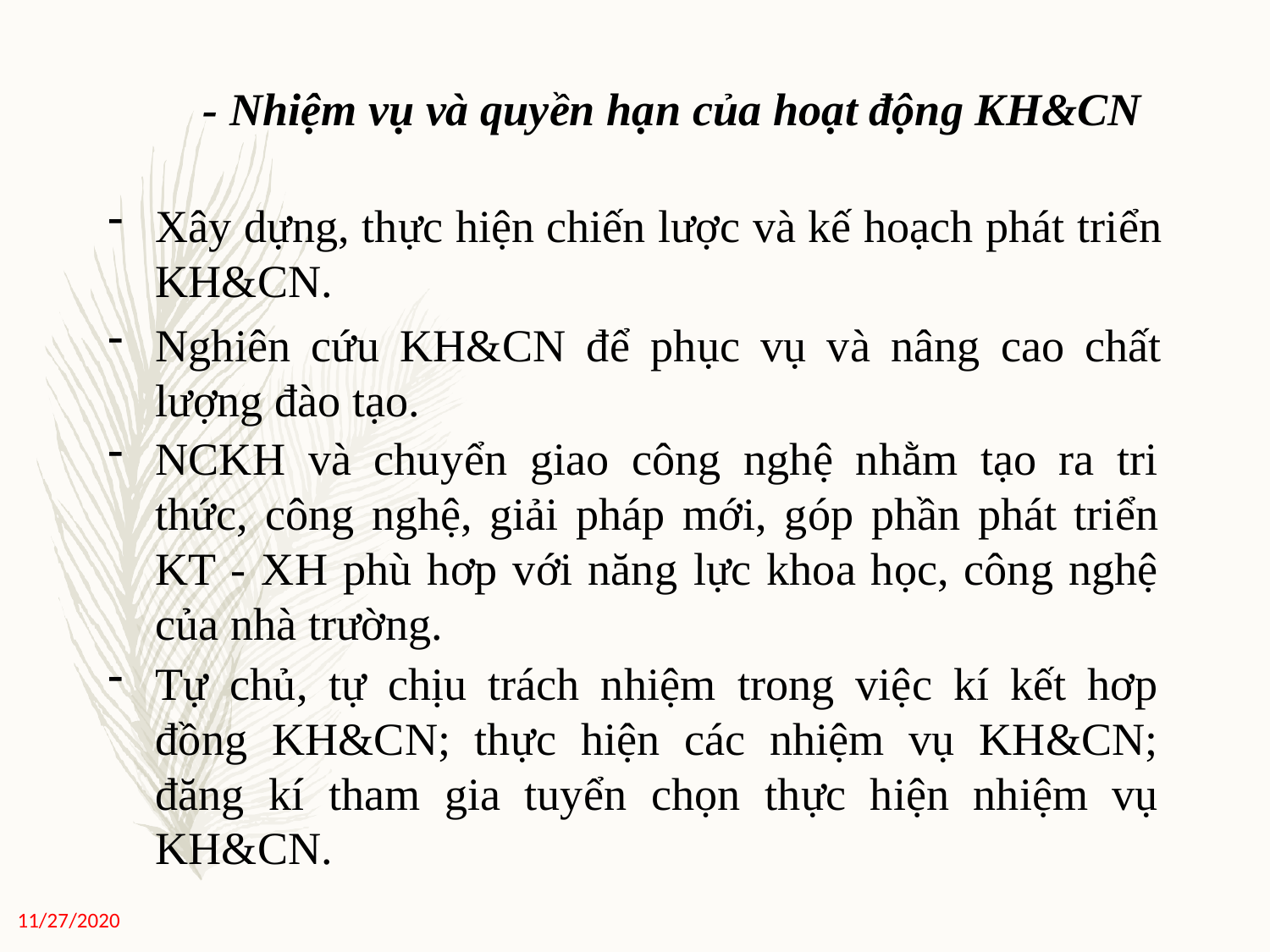

- Nhiệm vụ và quyền hạn của hoạt động KH&CN
Xây dựng, thực hiện chiến lược và kế hoạch phát triển KH&CN.
Nghiên cứu KH&CN để phục vụ và nâng cao chất lượng đào tạo.
NCKH và chuyển giao công nghệ nhằm tạo ra tri thức, công nghệ, giải pháp mới, góp phần phát triển KT - XH phù hơp với năng lực khoa học, công nghệ của nhà trường.
Tự chủ, tự chịu trách nhiệm trong việc kí kết hơp đồng KH&CN; thực hiện các nhiệm vụ KH&CN; đăng kí tham gia tuyển chọn thực hiện nhiệm vụ KH&CN.
11/27/2020